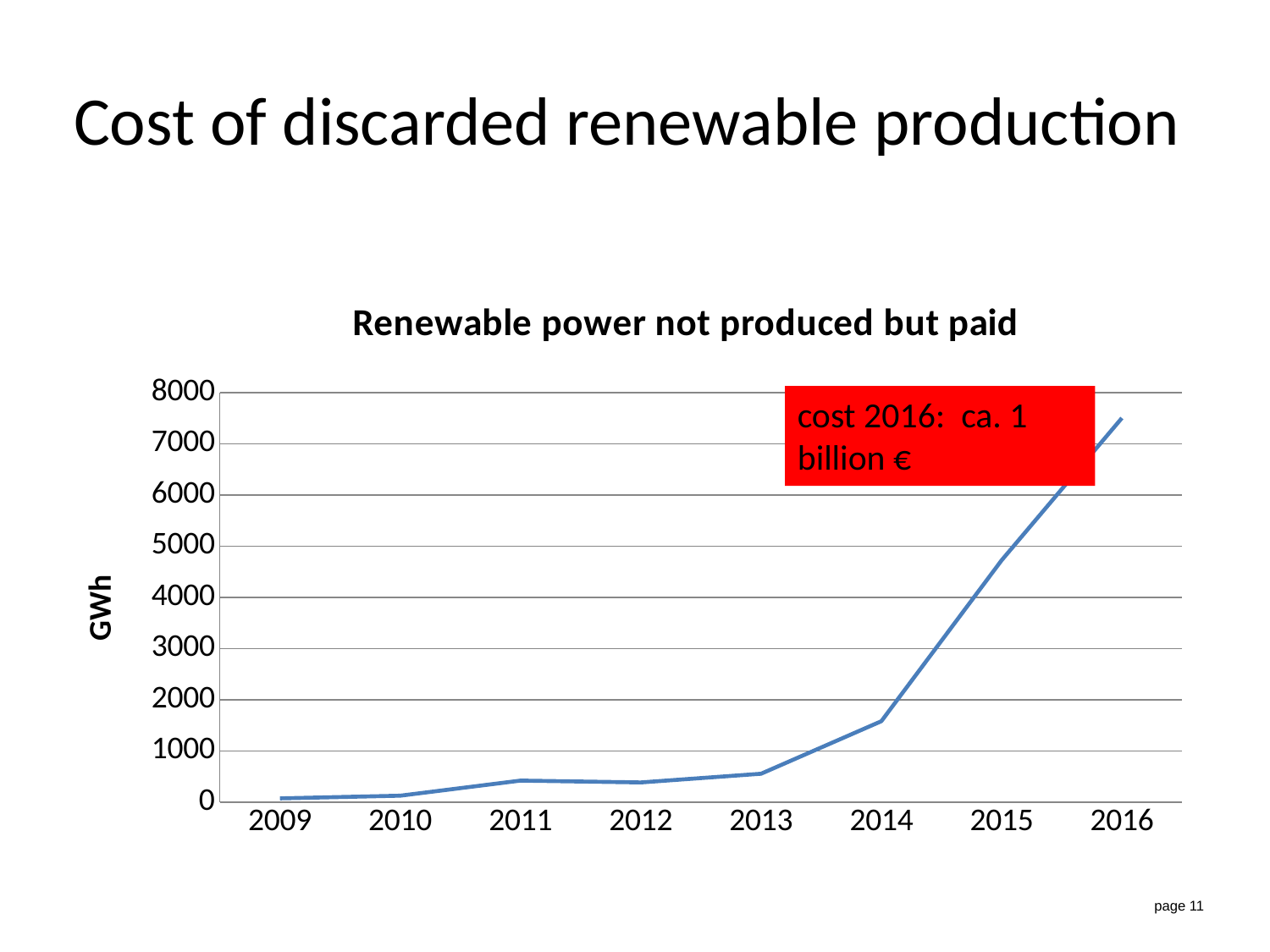

# Cost of discarded renewable production

### Chart: Renewable power not produced but paid

| Category | Datenreihe 1 |
|---|---|
| 2009 | 73.7 |
| 2010 | 126.8 |
| 2011 | 420.6 |
| 2012 | 384.8 |
| 2013 | 554.8 |
| 2014 | 1580.0 |
| 2015 | 4722.0 |
| 2016 | 7500.0 |
cost 2016:  ca. 1 billion €

            page 11